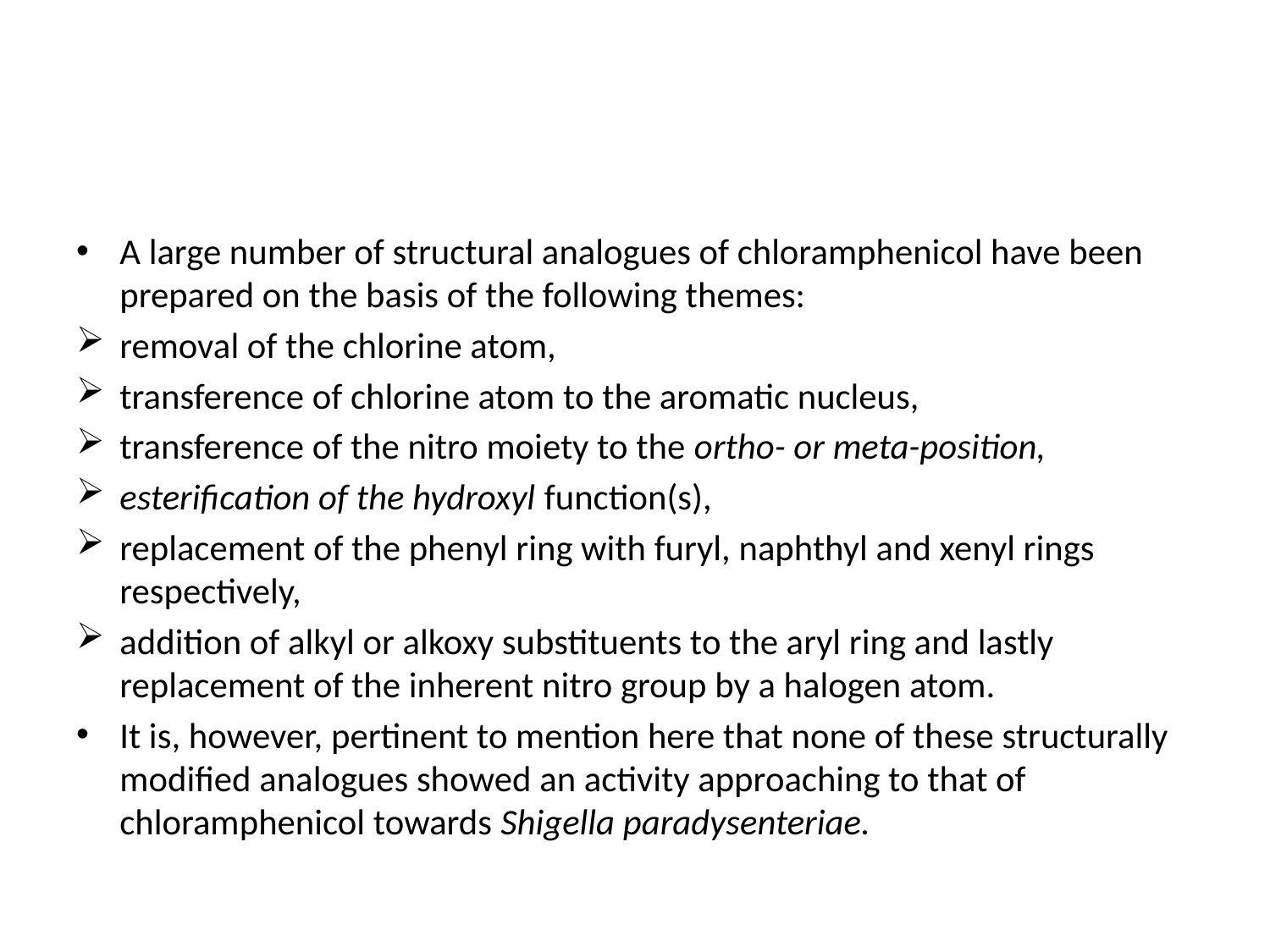

#
A large number of structural analogues of chloramphenicol have been prepared on the basis of the following themes:
removal of the chlorine atom,
transference of chlorine atom to the aromatic nucleus,
transference of the nitro moiety to the ortho- or meta-position,
esterification of the hydroxyl function(s),
replacement of the phenyl ring with furyl, naphthyl and xenyl rings respectively,
addition of alkyl or alkoxy substituents to the aryl ring and lastly replacement of the inherent nitro group by a halogen atom.
It is, however, pertinent to mention here that none of these structurally modified analogues showed an activity approaching to that of chloramphenicol towards Shigella paradysenteriae.